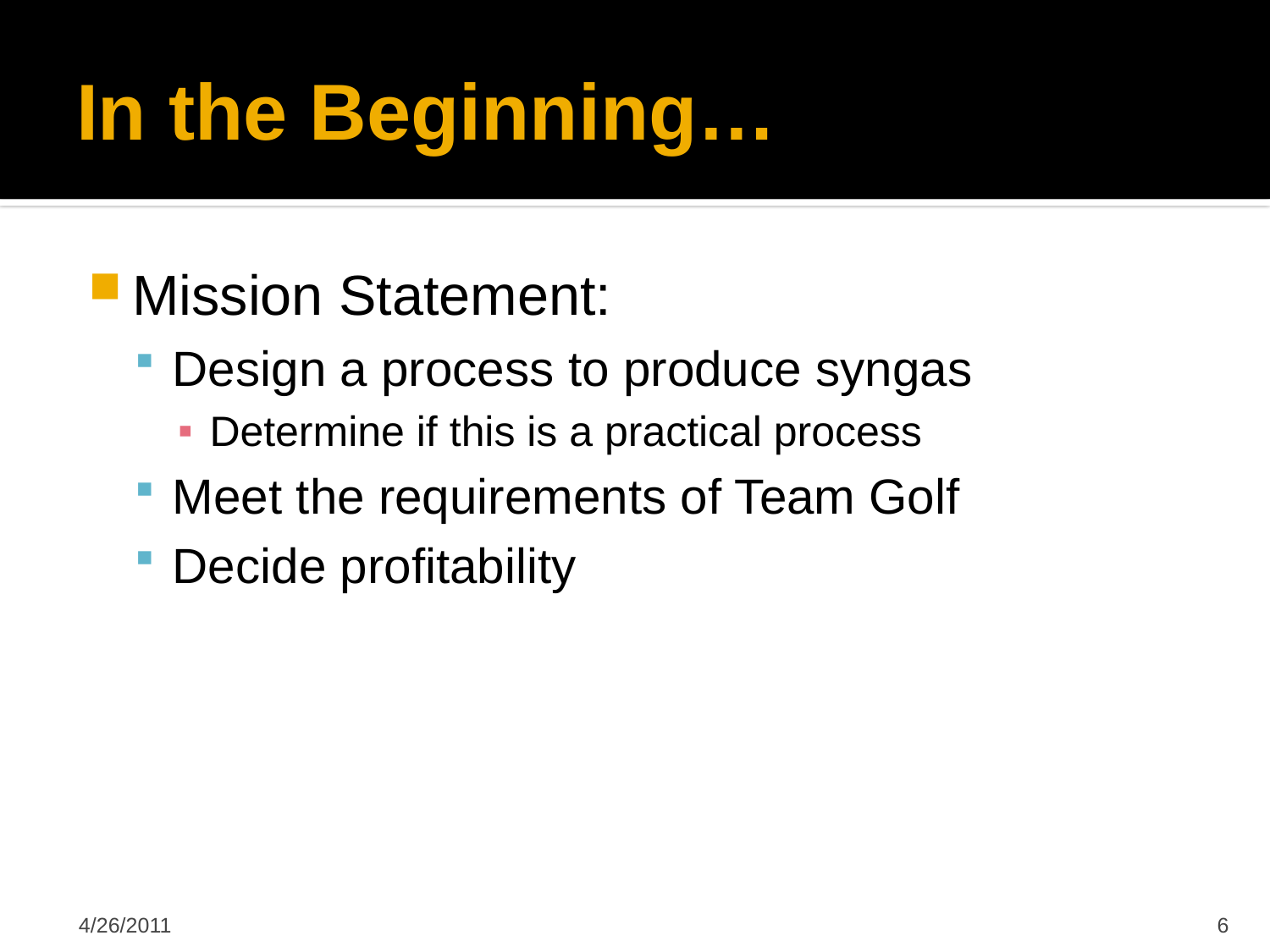

# In the Beginning…
Mission Statement:
Design a process to produce syngas
Determine if this is a practical process
Meet the requirements of Team Golf
Decide profitability

4/26/2011
6